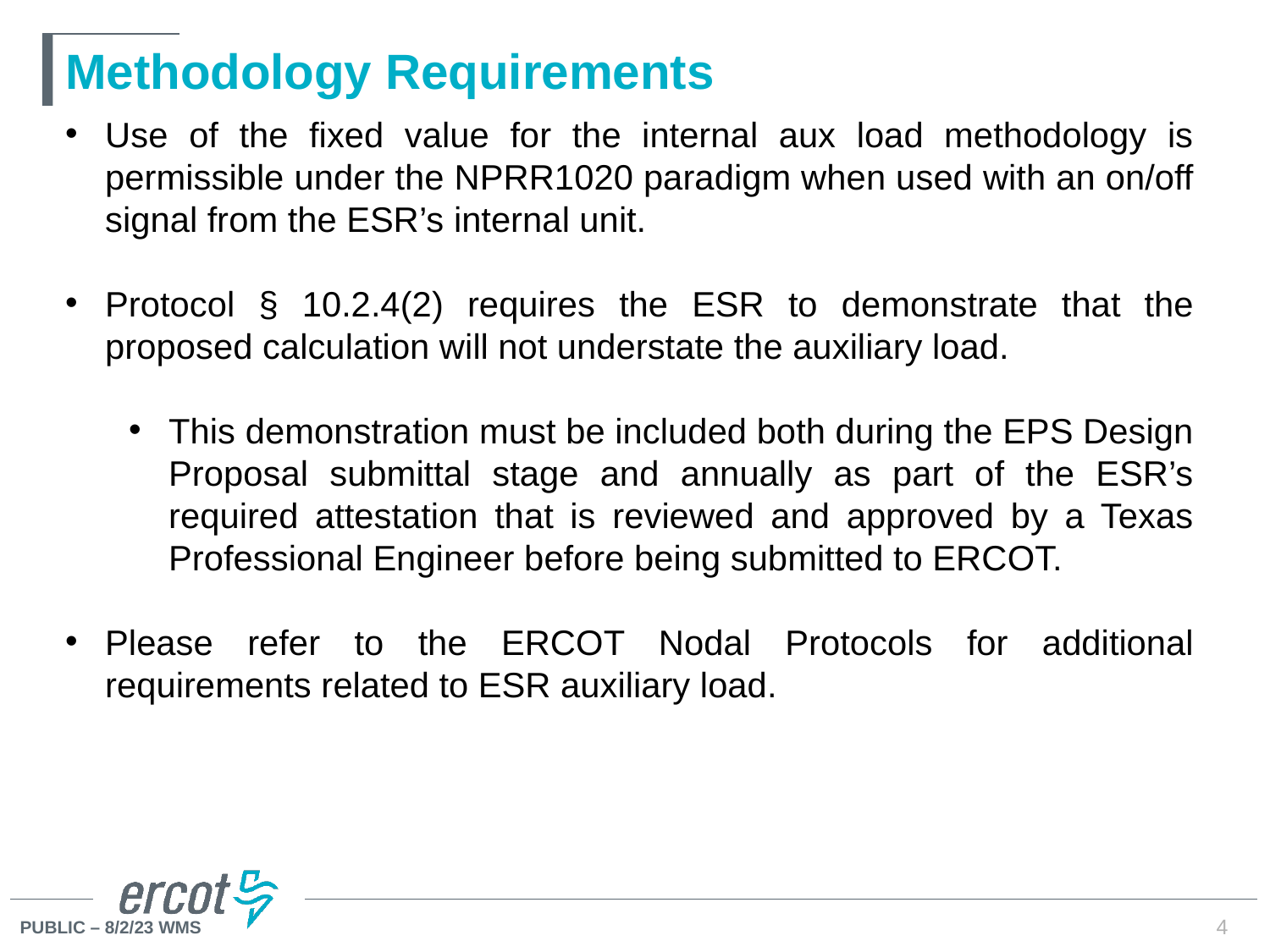

# Methodology Requirements
Use of the fixed value for the internal aux load methodology is permissible under the NPRR1020 paradigm when used with an on/off signal from the ESR’s internal unit.

Protocol § 10.2.4(2) requires the ESR to demonstrate that the proposed calculation will not understate the auxiliary load.

This demonstration must be included both during the EPS Design Proposal submittal stage and annually as part of the ESR’s required attestation that is reviewed and approved by a Texas Professional Engineer before being submitted to ERCOT.

Please refer to the ERCOT Nodal Protocols for additional requirements related to ESR auxiliary load.

4